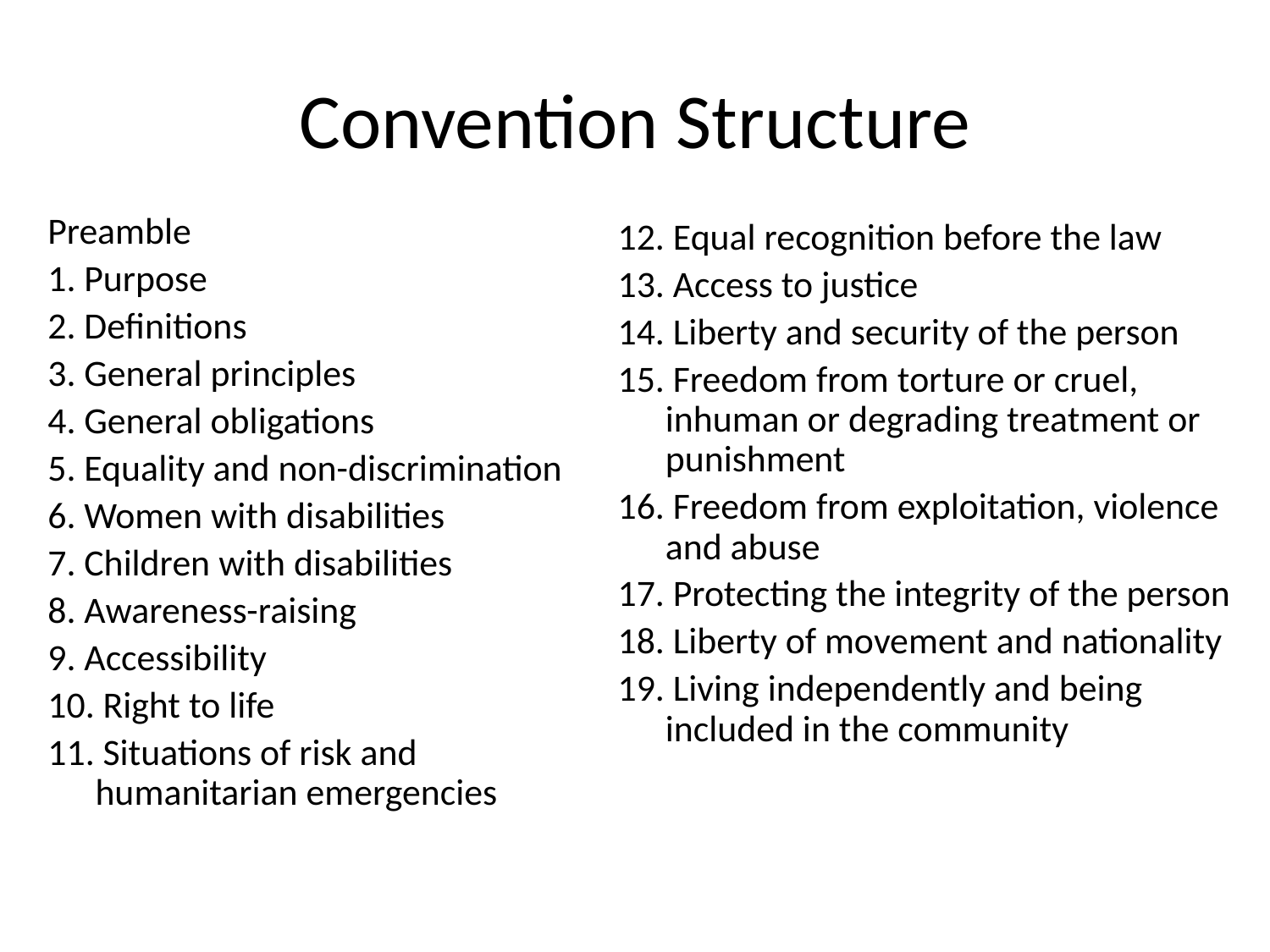

# Convention Structure
Preamble
1. Purpose
2. Definitions
3. General principles
4. General obligations
5. Equality and non-discrimination
6. Women with disabilities
7. Children with disabilities
8. Awareness-raising
9. Accessibility
10. Right to life
11. Situations of risk and humanitarian emergencies
12. Equal recognition before the law
13. Access to justice
14. Liberty and security of the person
15. Freedom from torture or cruel, inhuman or degrading treatment or punishment
16. Freedom from exploitation, violence and abuse
17. Protecting the integrity of the person
18. Liberty of movement and nationality
19. Living independently and being included in the community